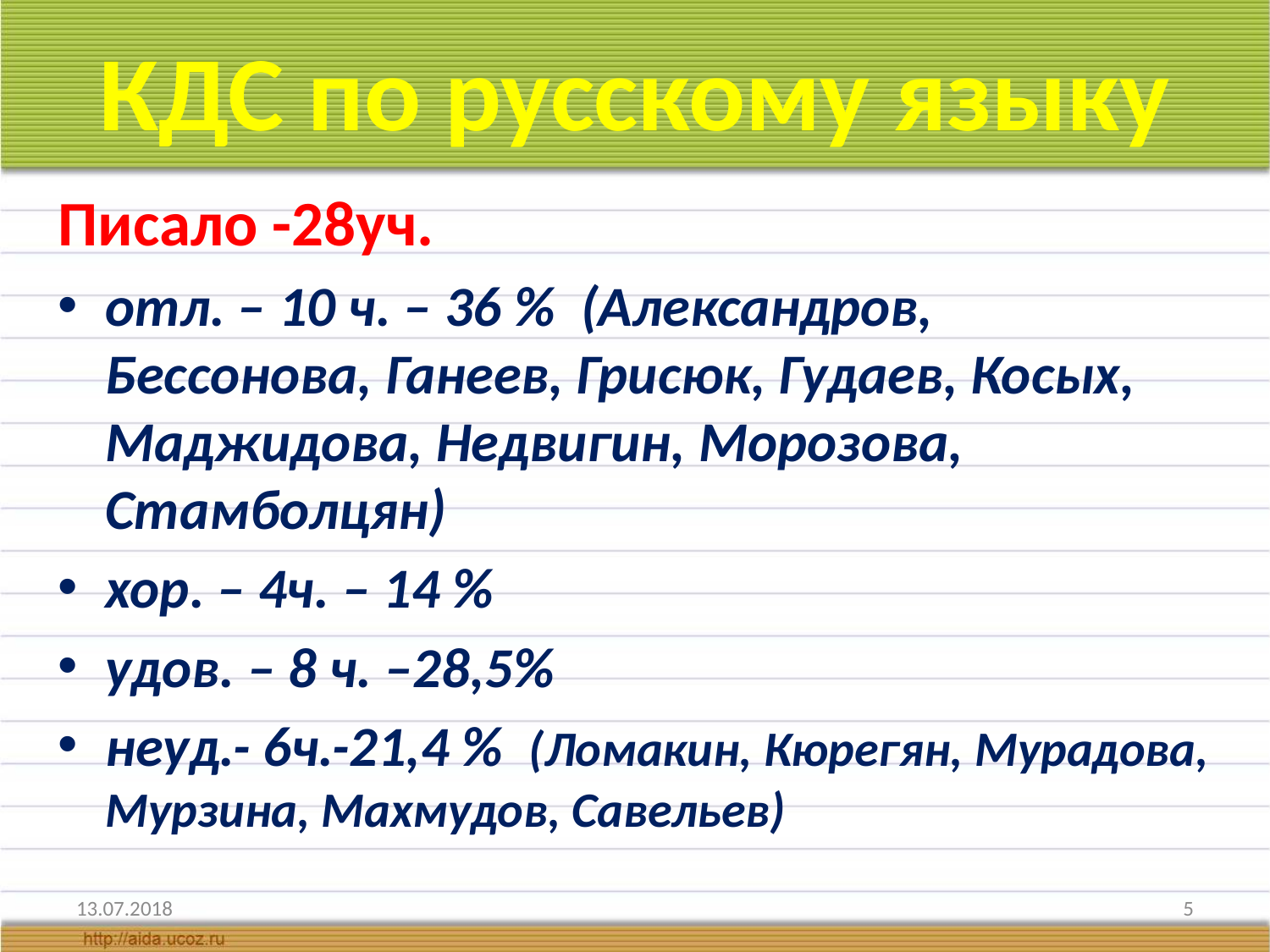

# КДС по русскому языку
Писало -28уч.
отл. – 10 ч. – 36 %  (Александров, Бессонова, Ганеев, Грисюк, Гудаев, Косых, Маджидова, Недвигин, Морозова, Стамболцян)
хор. – 4ч. – 14 %
удов. – 8 ч. –28,5%
неуд.- 6ч.-21,4 %  (Ломакин, Кюрегян, Мурадова, Мурзина, Махмудов, Савельев)
13.07.2018
5